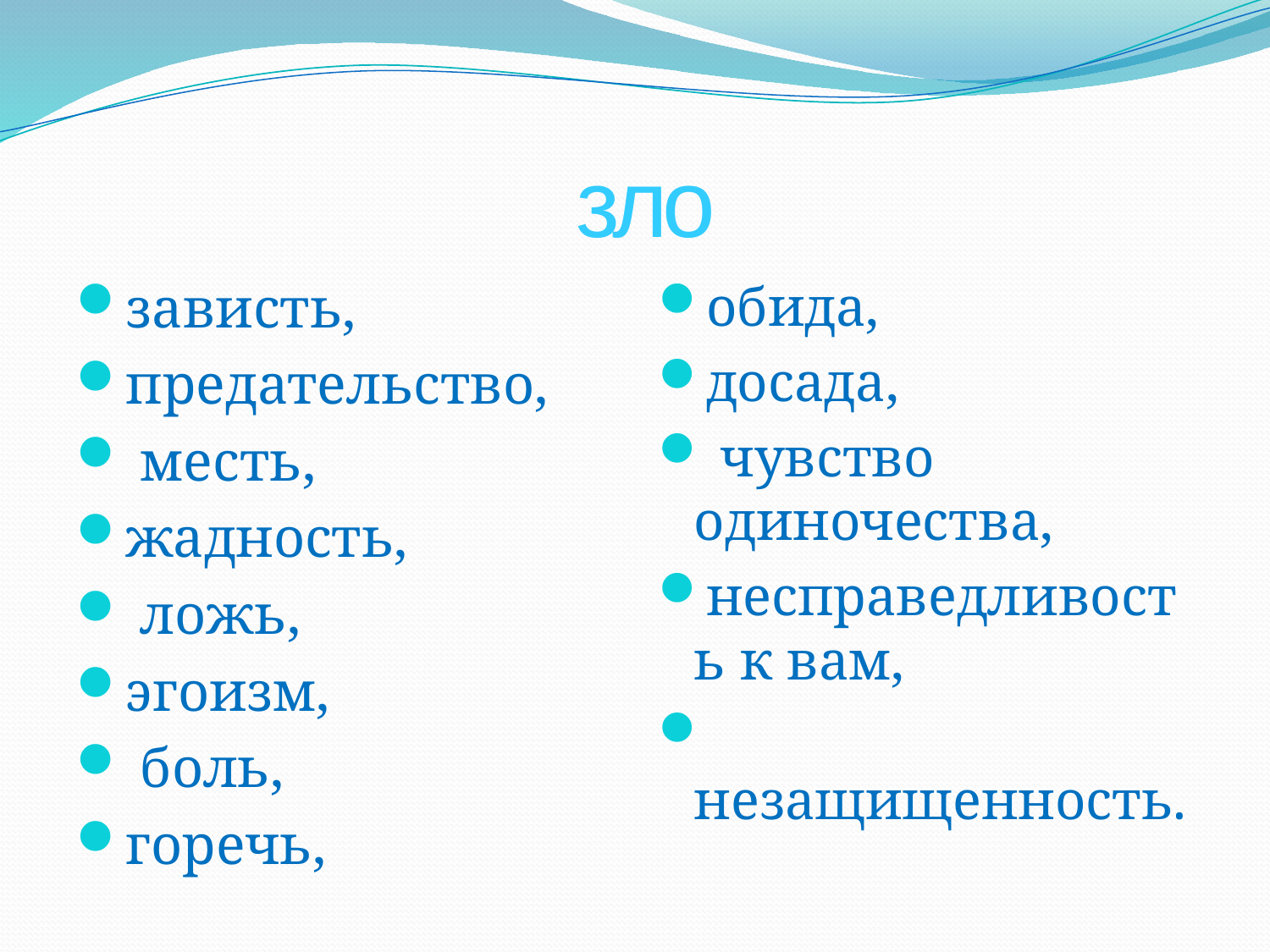

# зло
зависть,
предательство,
 месть,
жадность,
 ложь,
эгоизм,
 боль,
горечь,

обида,
досада,
 чувство одиночества,
несправедливость к вам,
 незащищенность.